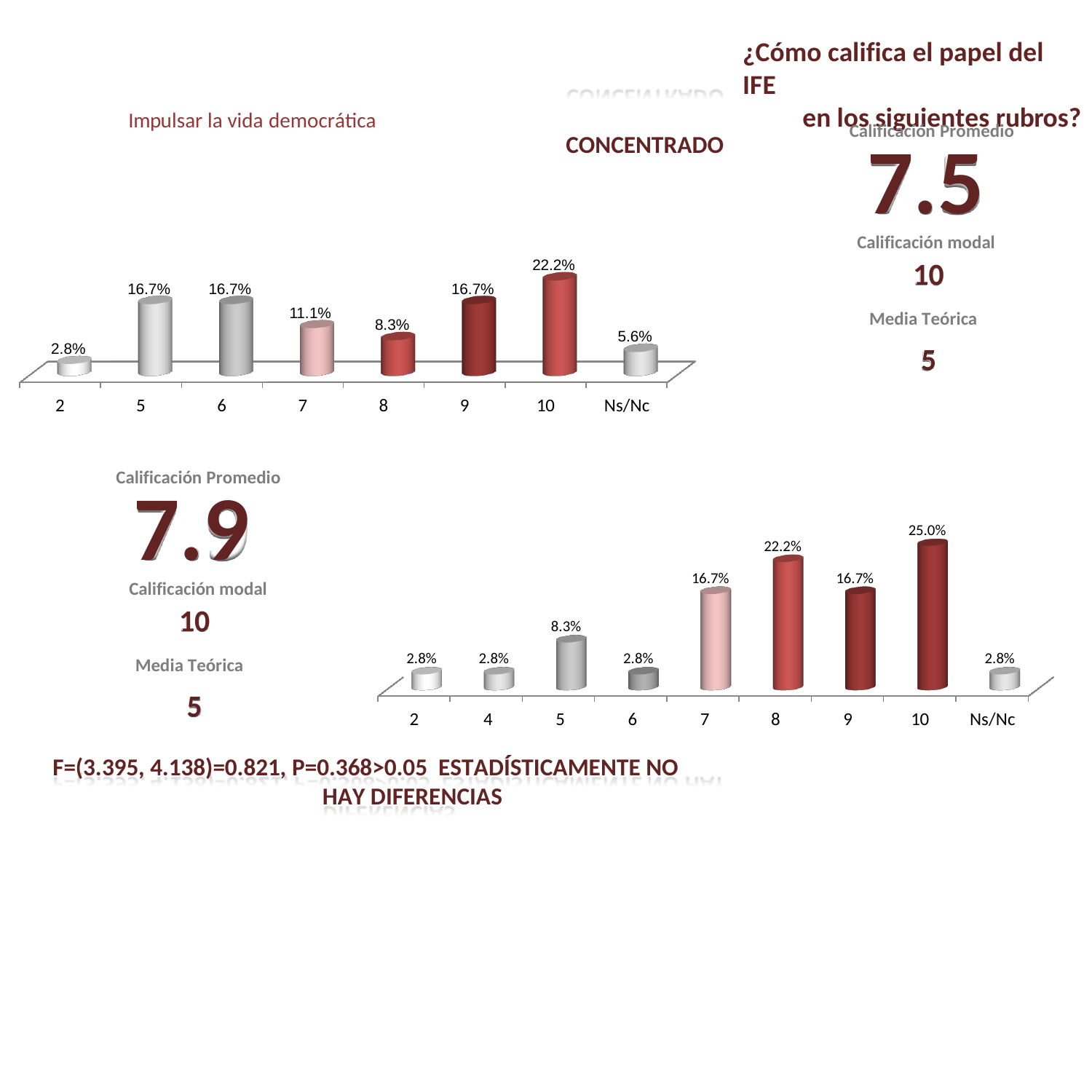

¿Cómo califica el papel del IFE
en los siguientes rubros?
CONCENTRADO

Impulsar la vida democrática
Calificación Promedio
7.5
Calificación modal
10

Media Teórica

5

22.2%
16.7%
16.7%
16.7%
11.1%
8.3%
5.6%

2.8%

2
5
6
7
8
9
10
Ns/Nc

Calificación Promedio
7.9
Calificación modal
25.0%

22.2%
16.7%
16.7%

10

Media Teórica

5
8.3%
2.8%
2.8%
2.8%
2.8%

2	4	5	6	7
8
9
10
Ns/Nc
F=(3.395, 4.138)=0.821, P=0.368>0.05  ESTADÍSTICAMENTE NO HAY DIFERENCIAS